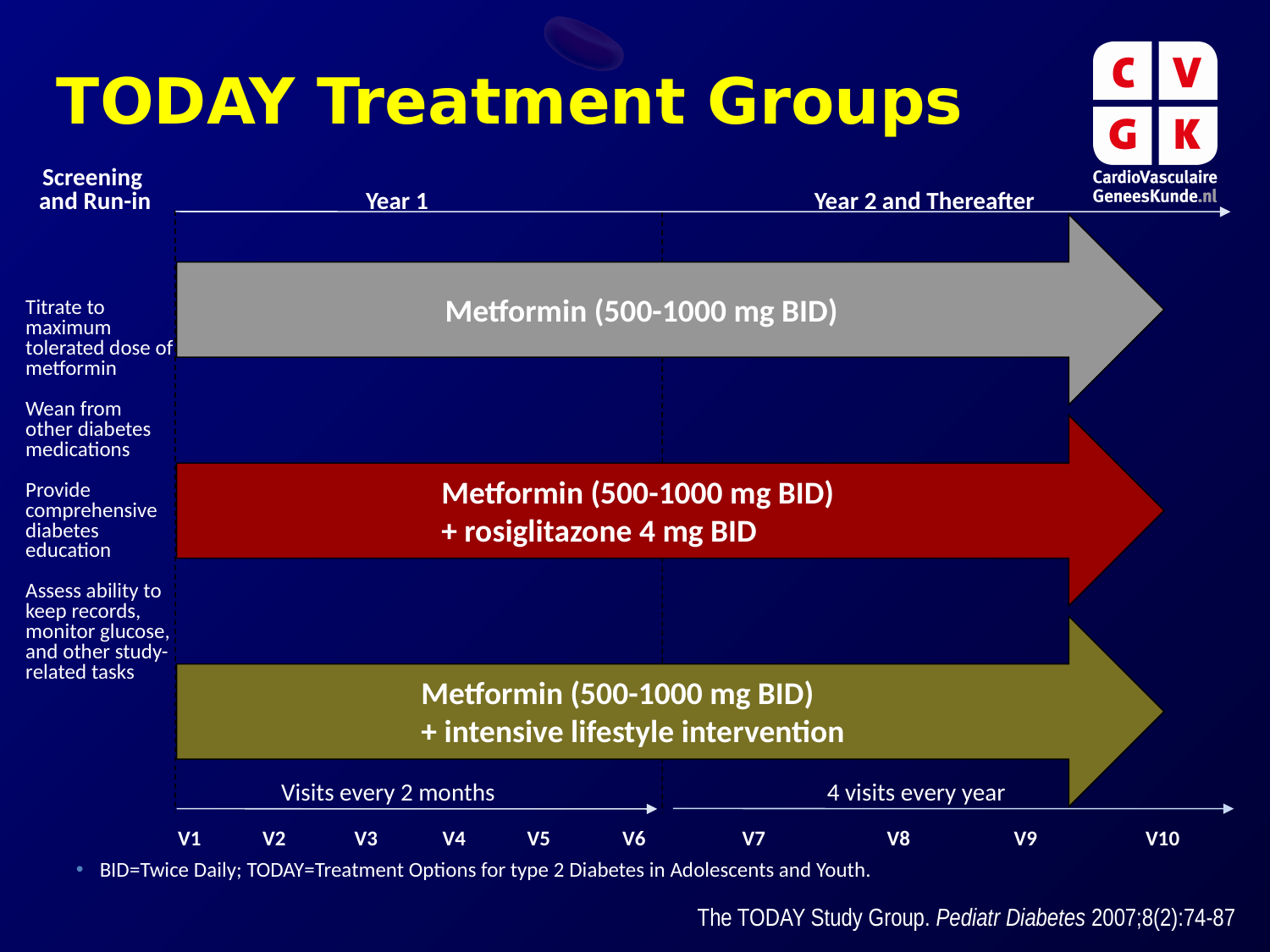

TODAY Treatment Groups
Screening
and Run-in
Year 1
Year 2 and Thereafter

Titrate to maximum tolerated dose of metformin

Wean from other diabetes medications

Provide comprehensive diabetes education

Assess ability to keep records, monitor glucose, and other study-related tasks

Metformin (500-1000 mg BID)

Metformin (500-1000 mg BID)
+ rosiglitazone 4 mg BID

Metformin (500-1000 mg BID)
+ intensive lifestyle intervention
Visits every 2 months
4 visits every year
V1
V2
V3
V4
V5
V6
V7
V8
V9
V10
BID=Twice Daily; TODAY=Treatment Options for type 2 Diabetes in Adolescents and Youth.
The TODAY Study Group. Pediatr Diabetes 2007;8(2):74-87